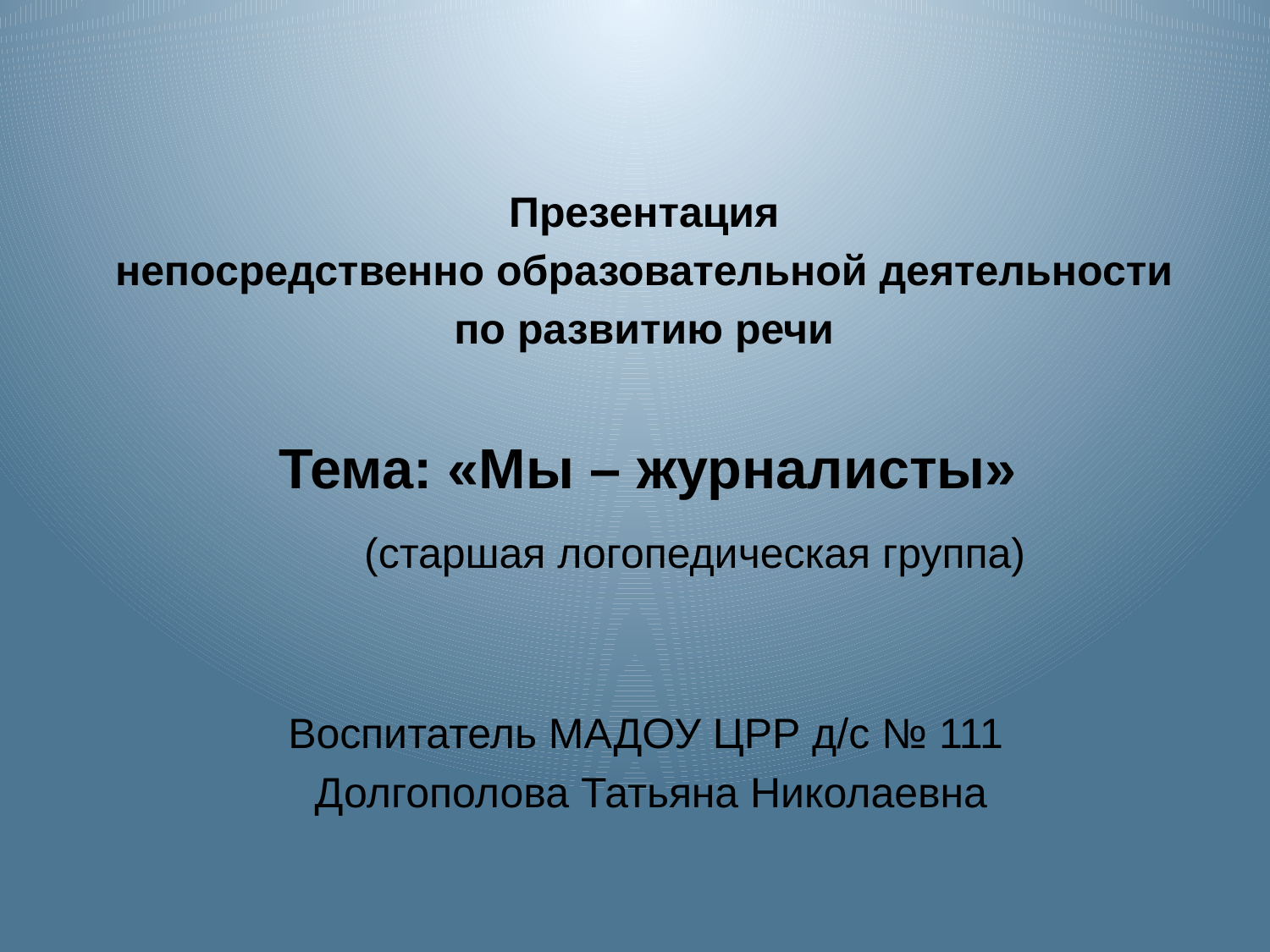

# Презентация непосредственно образовательной деятельности по развитию речи
  Тема: «Мы – журналисты»
       (старшая логопедическая группа)

 Воспитатель МАДОУ ЦРР д/с № 111
                    Долгополова Татьяна Николаевна